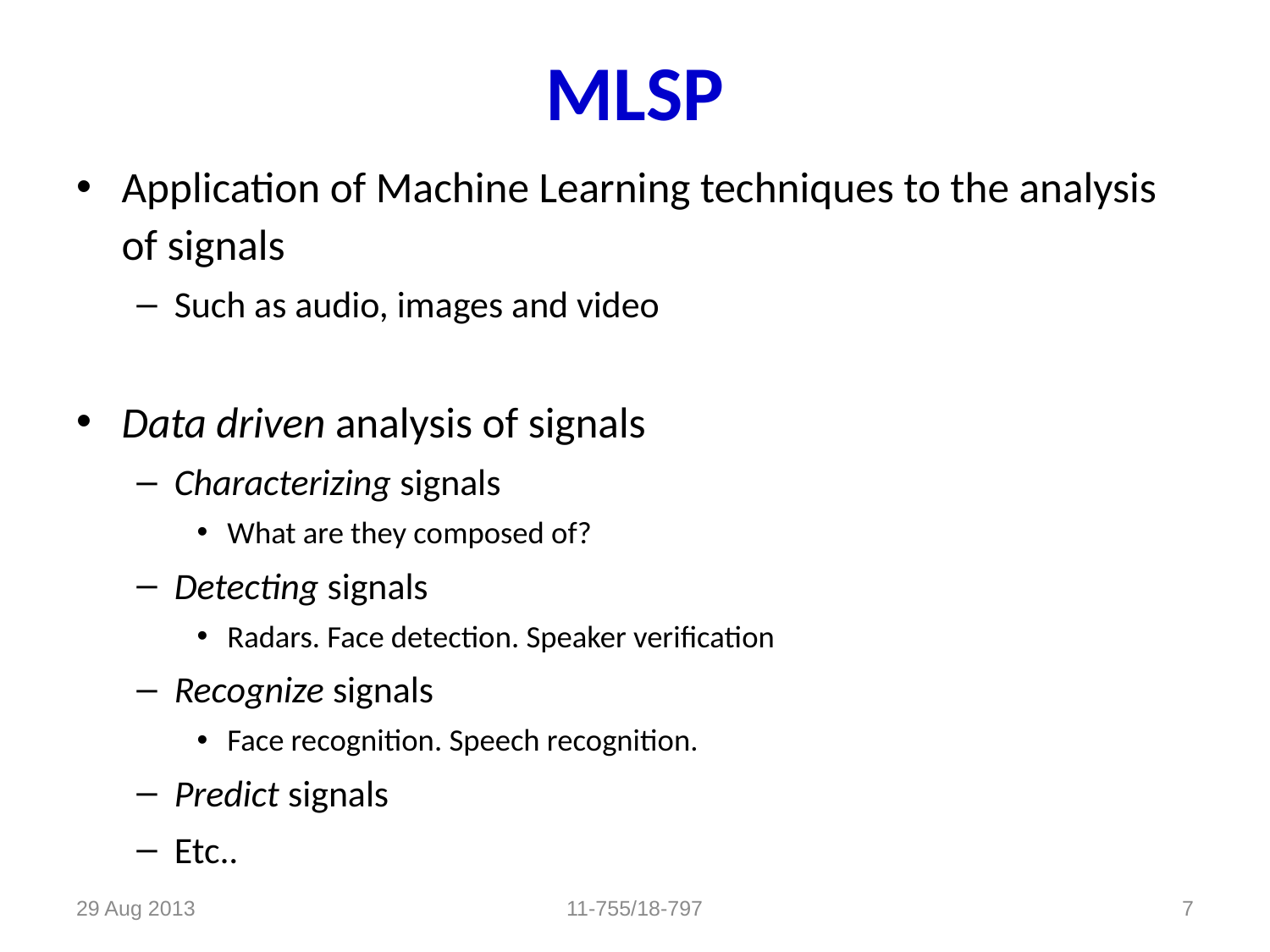

# MLSP
Application of Machine Learning techniques to the analysis of signals
Such as audio, images and video

Data driven analysis of signals
Characterizing signals
What are they composed of?
Detecting signals
Radars. Face detection. Speaker verification
Recognize signals
Face recognition. Speech recognition.
Predict signals
Etc..
29 Aug 2013
11-755/18-797
7